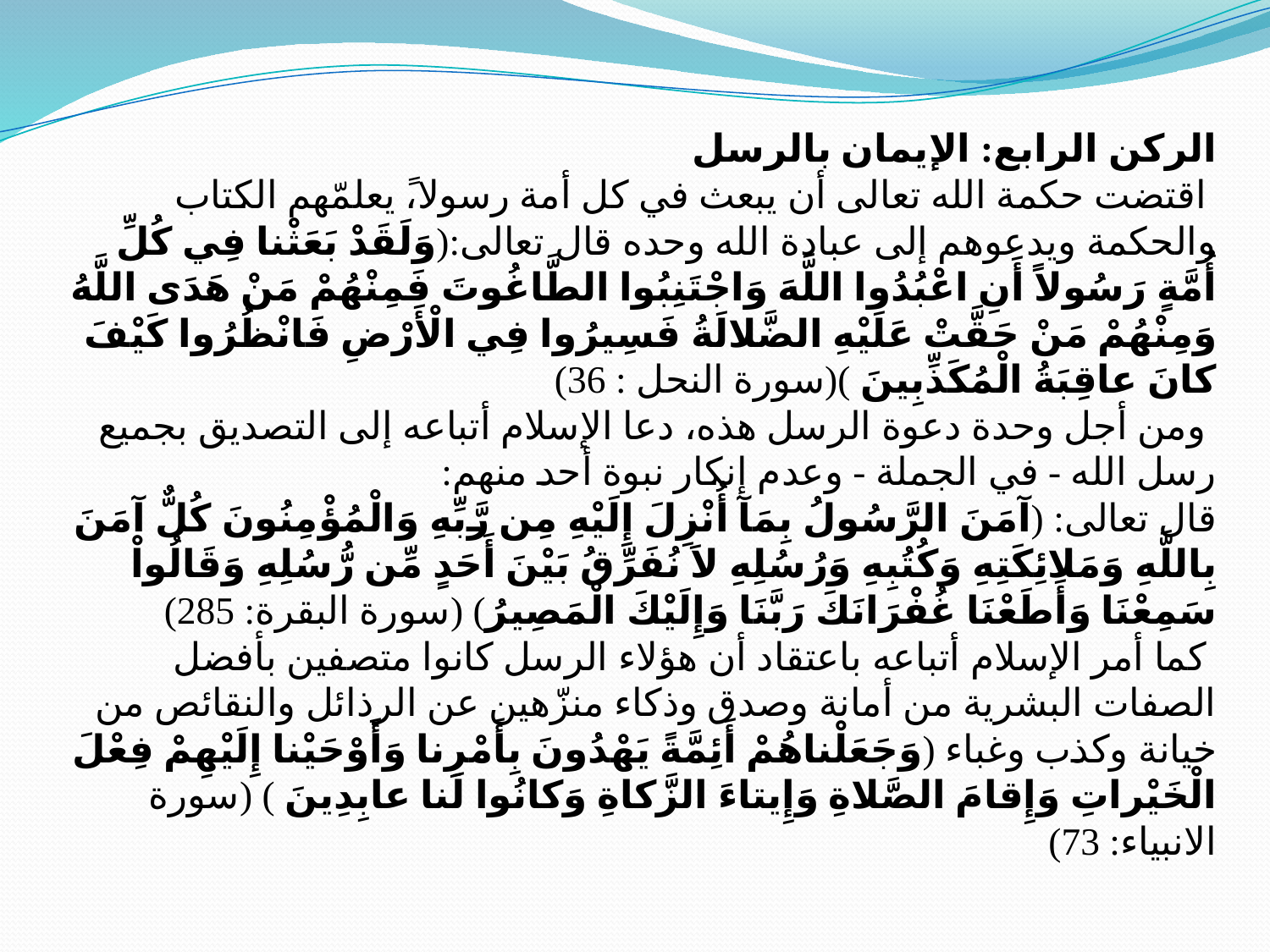

# الركن الرابع: الإيمان بالرسل اقتضت حكمة الله تعالى أن يبعث في كل أمة رسولا،ً يعلمّهم الكتاب والحكمة ويدعوهم إلى عبادة الله وحده قال تعالى:(وَلَقَدْ بَعَثْنا فِي كُلِّ أُمَّةٍ رَسُولاً أَنِ اعْبُدُوا اللَّهَ وَاجْتَنِبُوا الطَّاغُوتَ فَمِنْهُمْ مَنْ هَدَى اللَّهُ وَمِنْهُمْ مَنْ حَقَّتْ عَلَيْهِ الضَّلالَةُ فَسِيرُوا فِي الْأَرْضِ فَانْظُرُوا كَيْفَ كانَ عاقِبَةُ الْمُكَذِّبِينَ )(سورة النحل : 36) ومن أجل وحدة دعوة الرسل هذه، دعا الإسلام أتباعه إلى التصديق بجميع رسل الله - في الجملة - وعدم إنكار نبوة أحد منهم: قال تعالى: (آمَنَ الرَّسُولُ بِمَآ أُنْزِلَ إِلَيْهِ مِن رَّبِّهِ وَالْمُؤْمِنُونَ كُلٌّ آمَنَ بِاللَّهِ وَمَلائِكَتِهِ وَكُتُبِهِ وَرُسُلِهِ لاَ نُفَرِّقُ بَيْنَ أَحَدٍ مِّن رُّسُلِهِ وَقَالُواْ سَمِعْنَا وَأَطَعْنَا غُفْرَانَكَ رَبَّنَا وَإِلَيْكَ الْمَصِيرُ) (سورة البقرة: 285) كما أمر الإسلام أتباعه باعتقاد أن هؤلاء الرسل كانوا متصفين بأفضل الصفات البشرية من أمانة وصدق وذكاء منزّهين عن الرذائل والنقائص من خيانة وكذب وغباء (وَجَعَلْناهُمْ أَئِمَّةً يَهْدُونَ بِأَمْرِنا وَأَوْحَيْنا إِلَيْهِمْ فِعْلَ الْخَيْراتِ وَإِقامَ الصَّلاةِ وَإِيتاءَ الزَّكاةِ وَكانُوا لَنا عابِدِينَ ) (سورة الانبياء: 73)